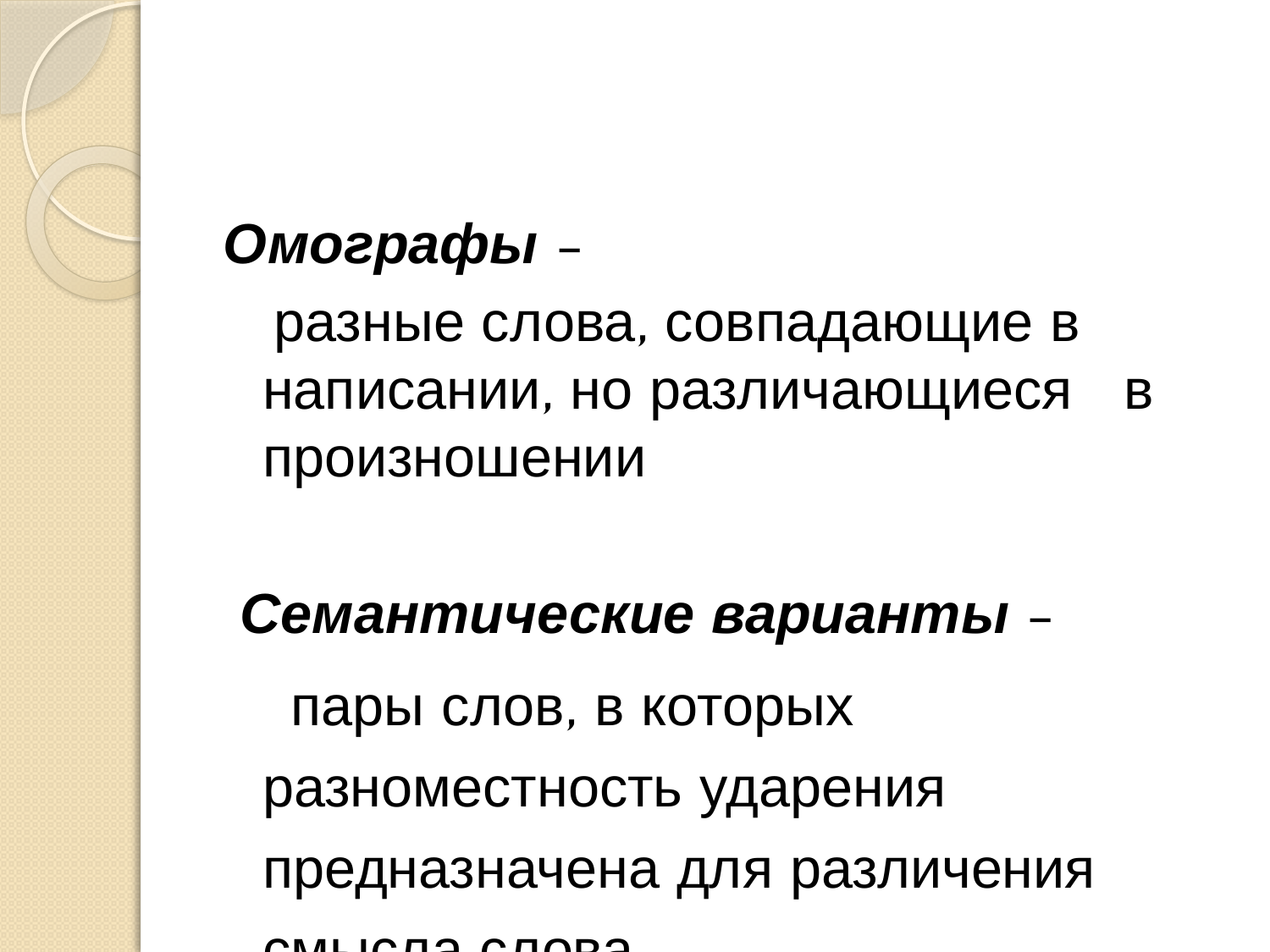

#
Омографы –
   разные слова, совпадающие в написании, но различающиеся   в произношении

 Семантические варианты –
    пары слов, в которых разноместность ударения предназначена для различения смысла слова